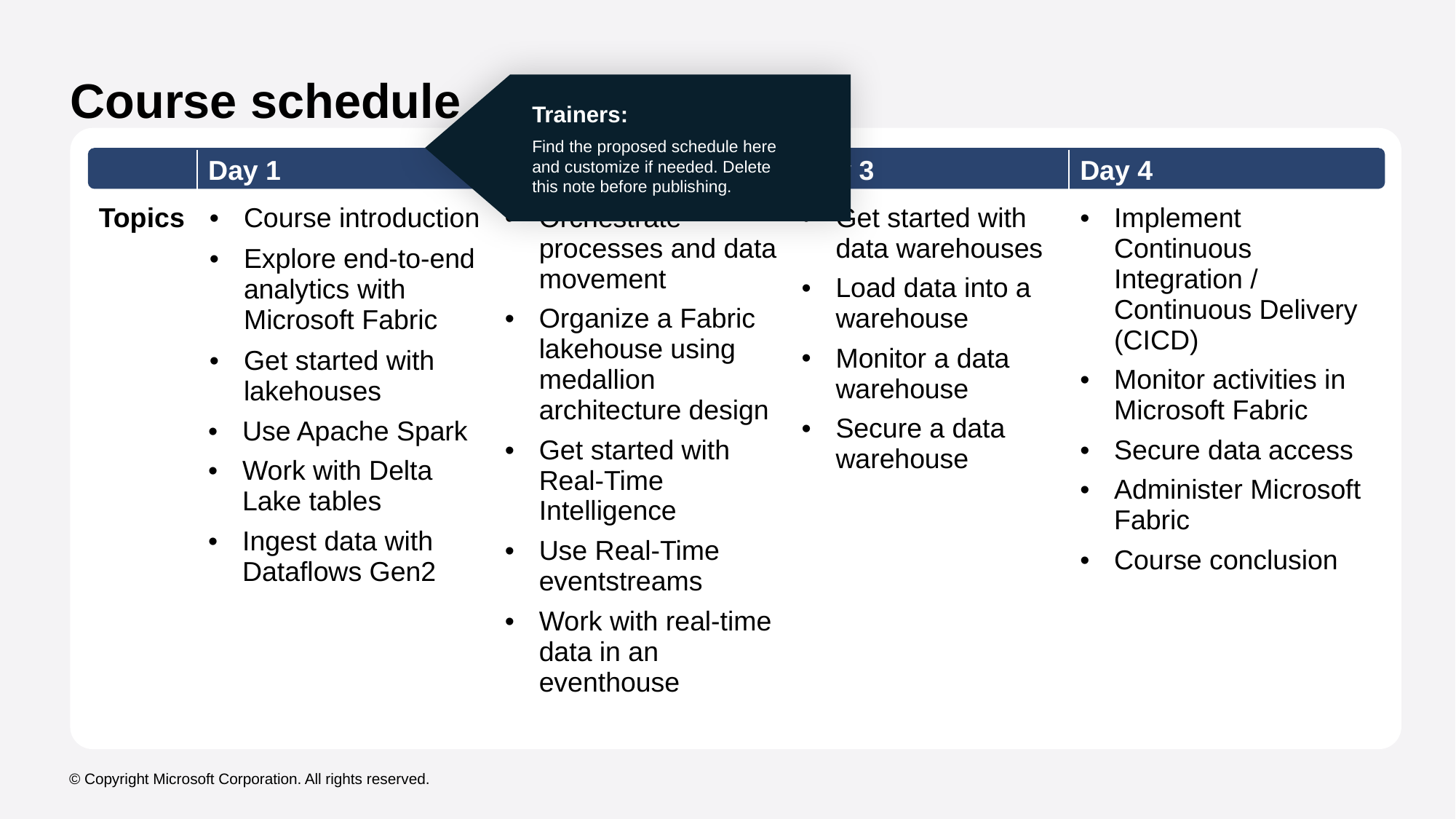

Trainers:
Find the proposed schedule here and customize if needed. Delete this note before publishing.
# Course schedule

|  | Day 1 | Day 2 | Day 3 | Day 4 |
| --- | --- | --- | --- | --- |
| Topics | Course introduction Explore end-to-end analytics with Microsoft Fabric Get started with lakehouses Use Apache Spark Work with Delta Lake tables Ingest data with Dataflows Gen2 | Orchestrate processes and data movement Organize a Fabric lakehouse using medallion architecture design Get started with Real-Time Intelligence Use Real-Time eventstreams Work with real-time data in an eventhouse | Get started with data warehouses Load data into a warehouse Monitor a data warehouse Secure a data warehouse | Implement Continuous Integration / Continuous Delivery (CICD) Monitor activities in Microsoft Fabric Secure data access Administer Microsoft Fabric Course conclusion |
© Copyright Microsoft Corporation. All rights reserved.